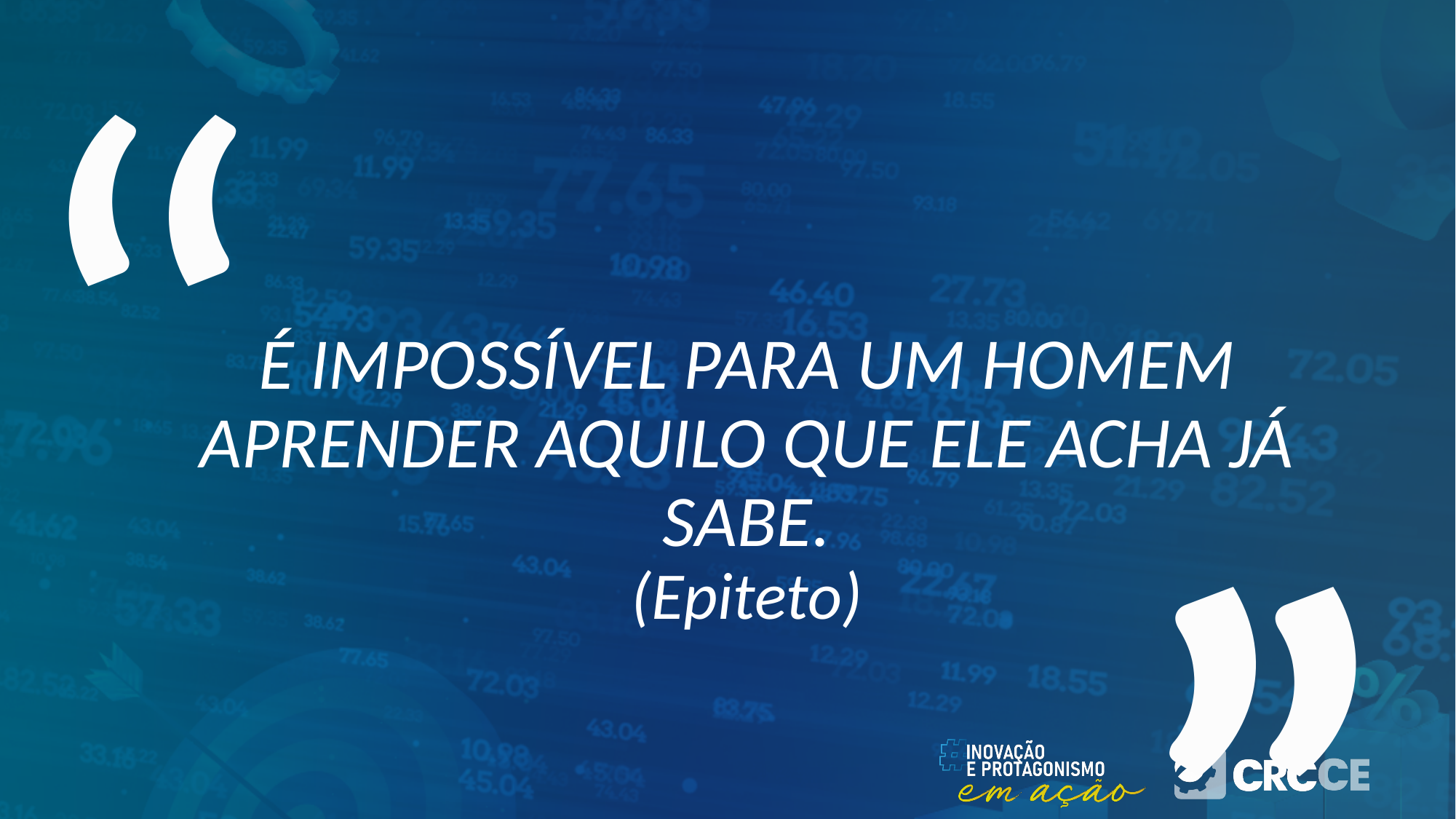

É IMPOSSÍVEL PARA UM HOMEM APRENDER AQUILO QUE ELE ACHA JÁ SABE.
(Epiteto)
“
”